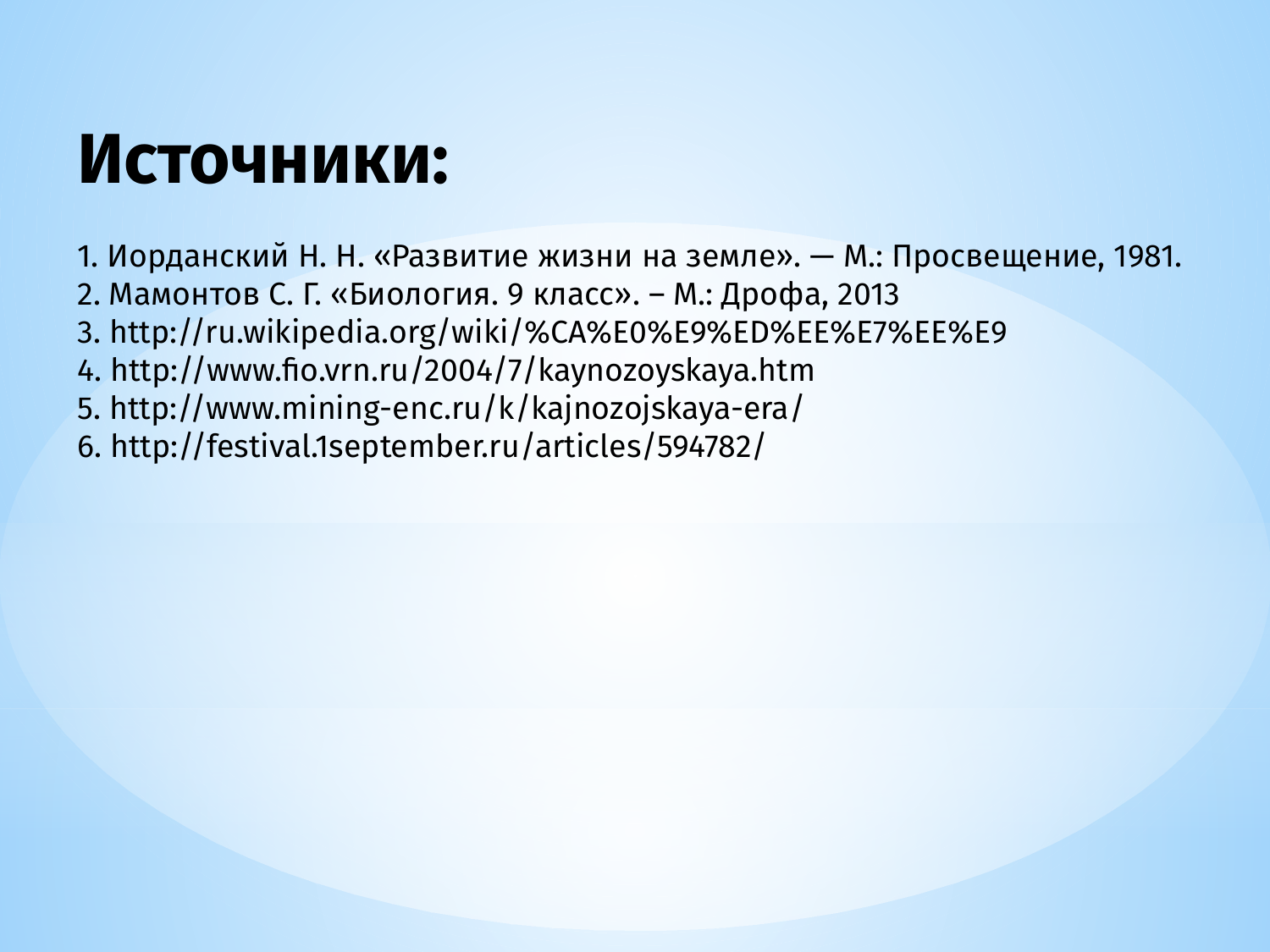

Источники:

1. Иорданский Н. Н. «Развитие жизни на земле». — М.: Просвещение, 1981.
2. Мамонтов С. Г. «Биология. 9 класс». – М.: Дрофа, 2013
3. http://ru.wikipedia.org/wiki/%CA%E0%E9%ED%EE%E7%EE%E9
4. http://www.fio.vrn.ru/2004/7/kaynozoyskaya.htm
5. http://www.mining-enc.ru/k/kajnozojskaya-era/
6. http://festival.1september.ru/articles/594782/